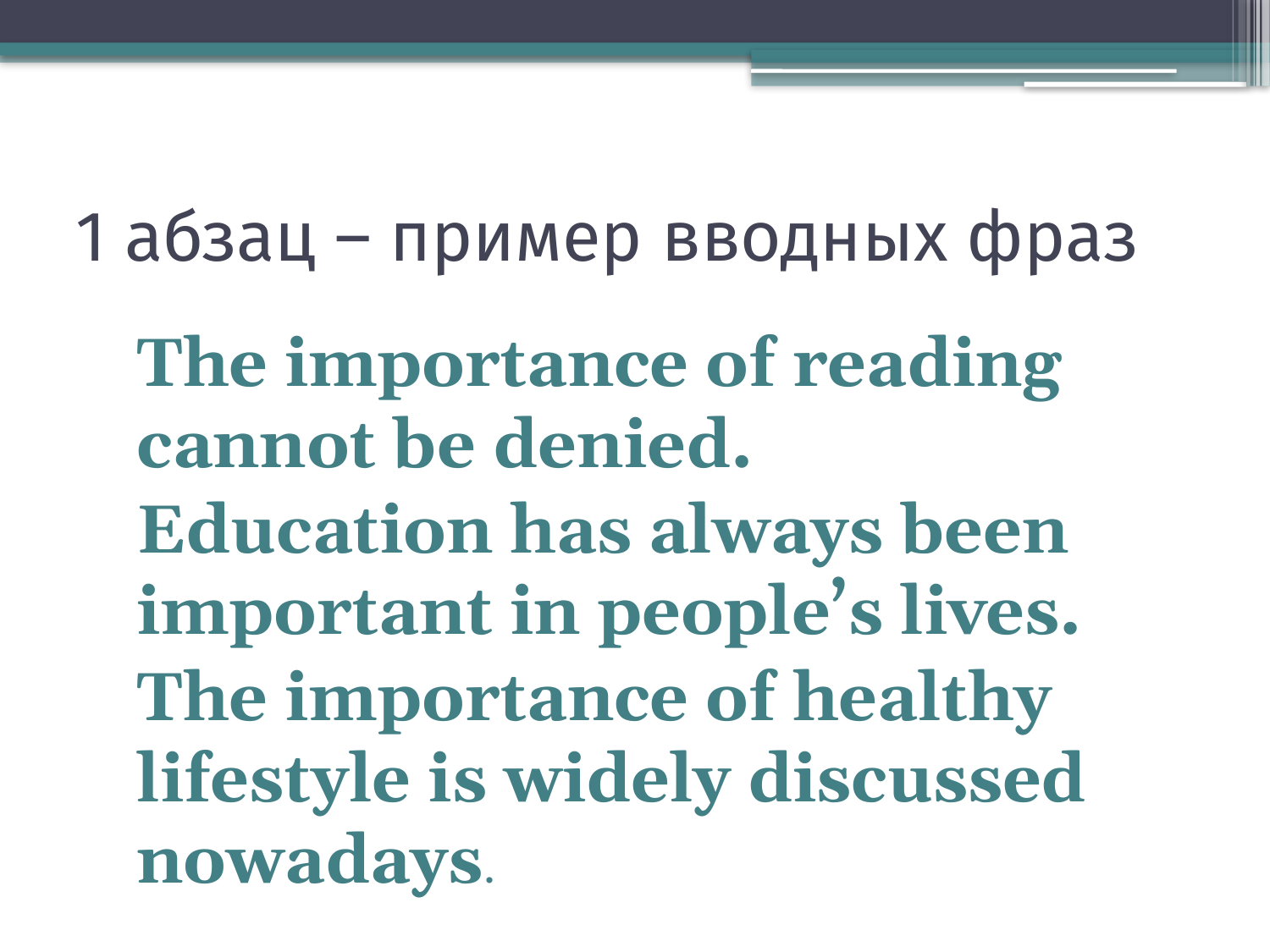

# 1 абзац – пример вводных фраз
	The importance of reading cannot be denied.
	Education has always been important in people’s lives.
The importance of healthy lifestyle is widely discussed nowadays.